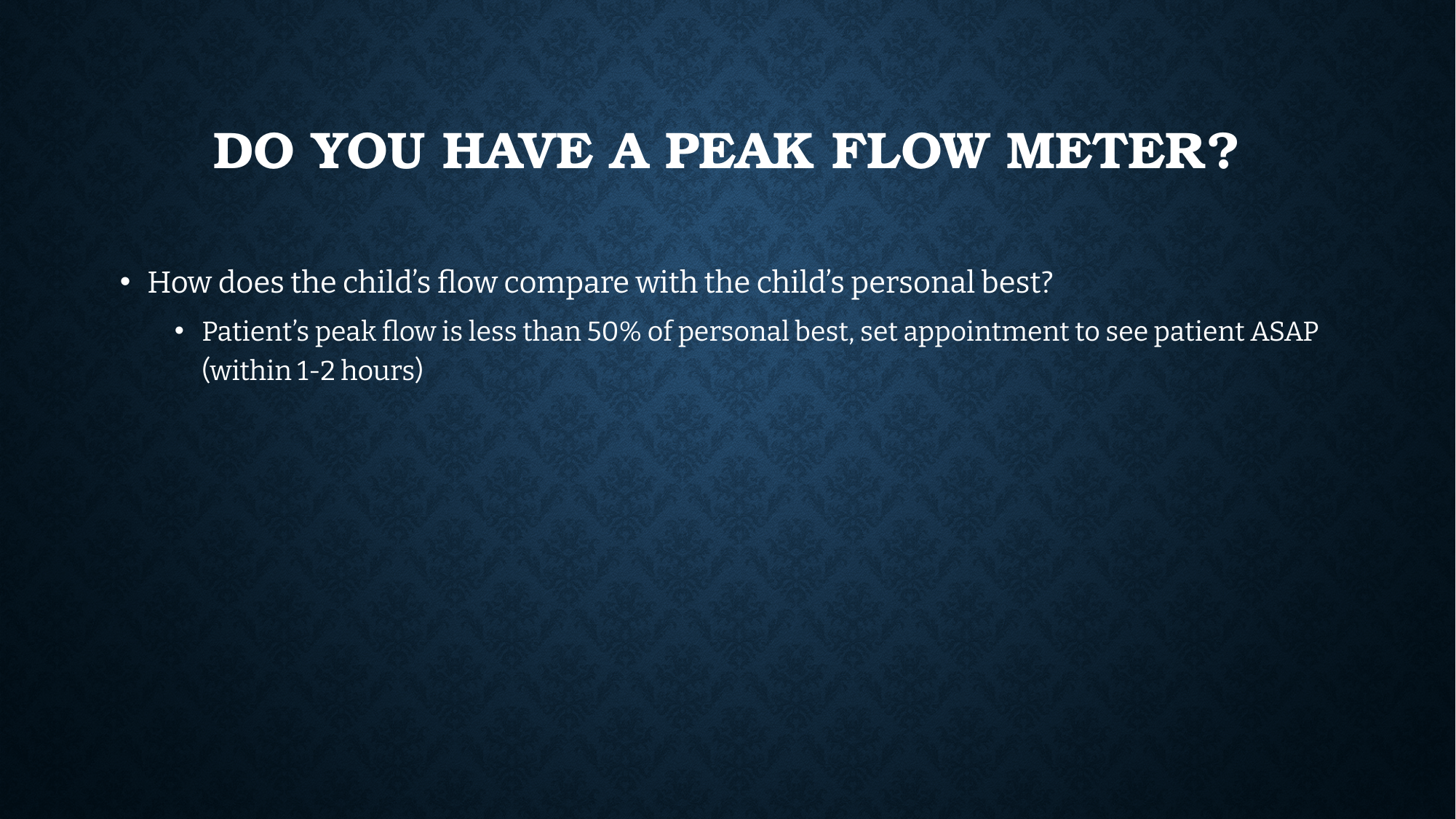

# Do you have a peak flow meter?
How does the child’s flow compare with the child’s personal best?
Patient’s peak flow is less than 50% of personal best, set appointment to see patient ASAP (within 1-2 hours)